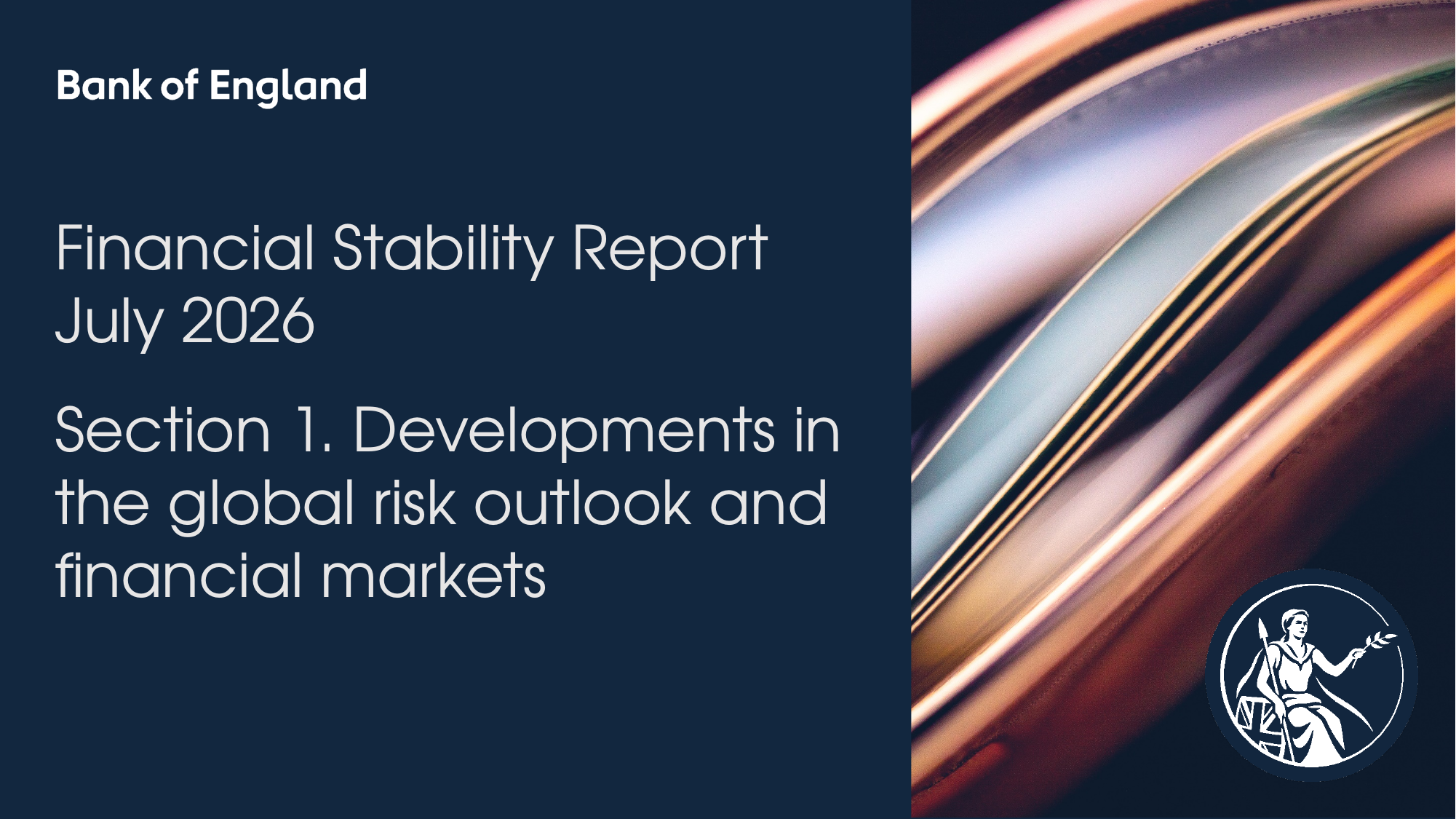

Financial Stability Report
July 2026ox
Section 1. Developments in the global risk outlook and financial markets